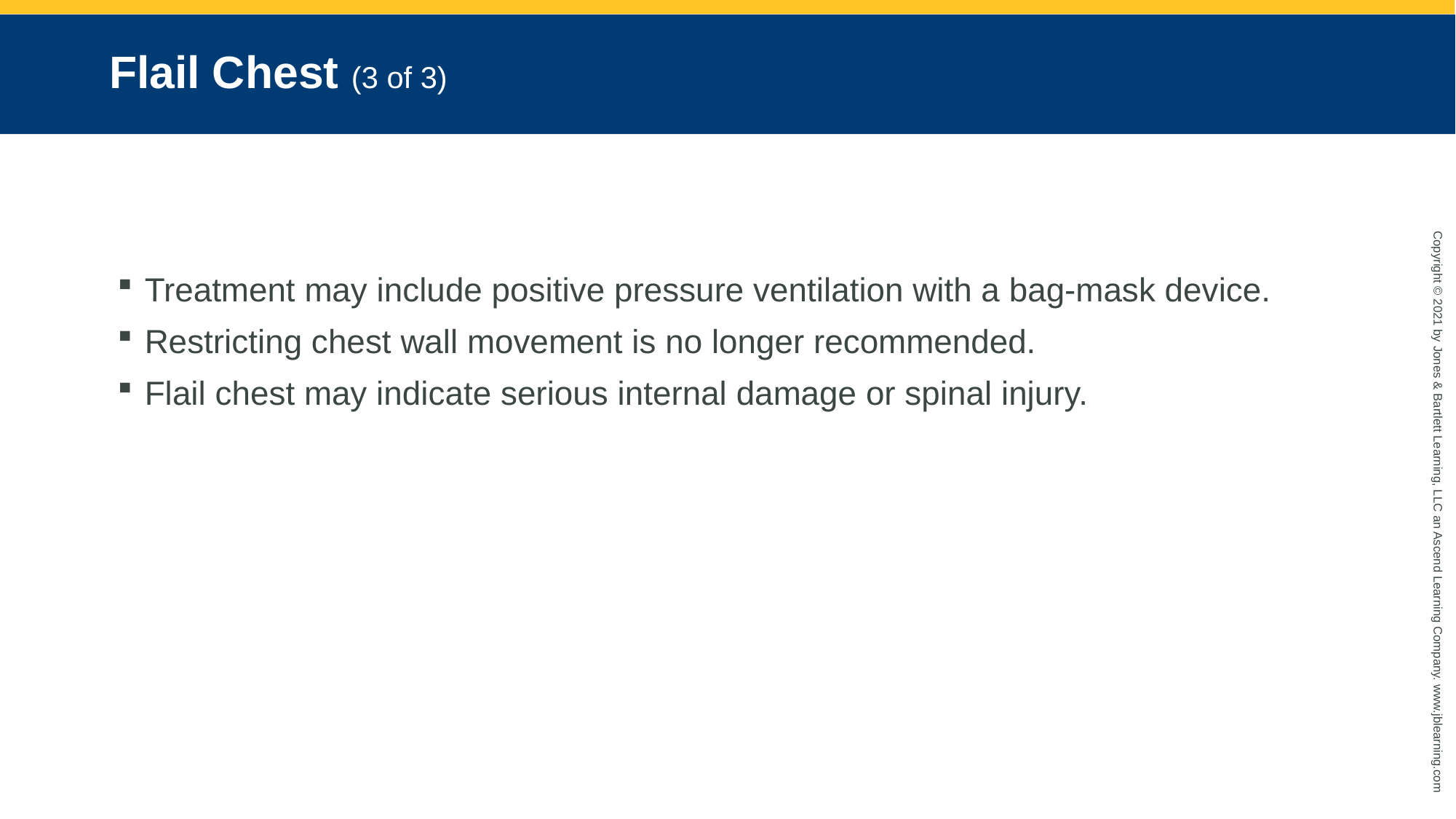

# Flail Chest (3 of 3)
Treatment may include positive pressure ventilation with a bag-mask device.
Restricting chest wall movement is no longer recommended.
Flail chest may indicate serious internal damage or spinal injury.